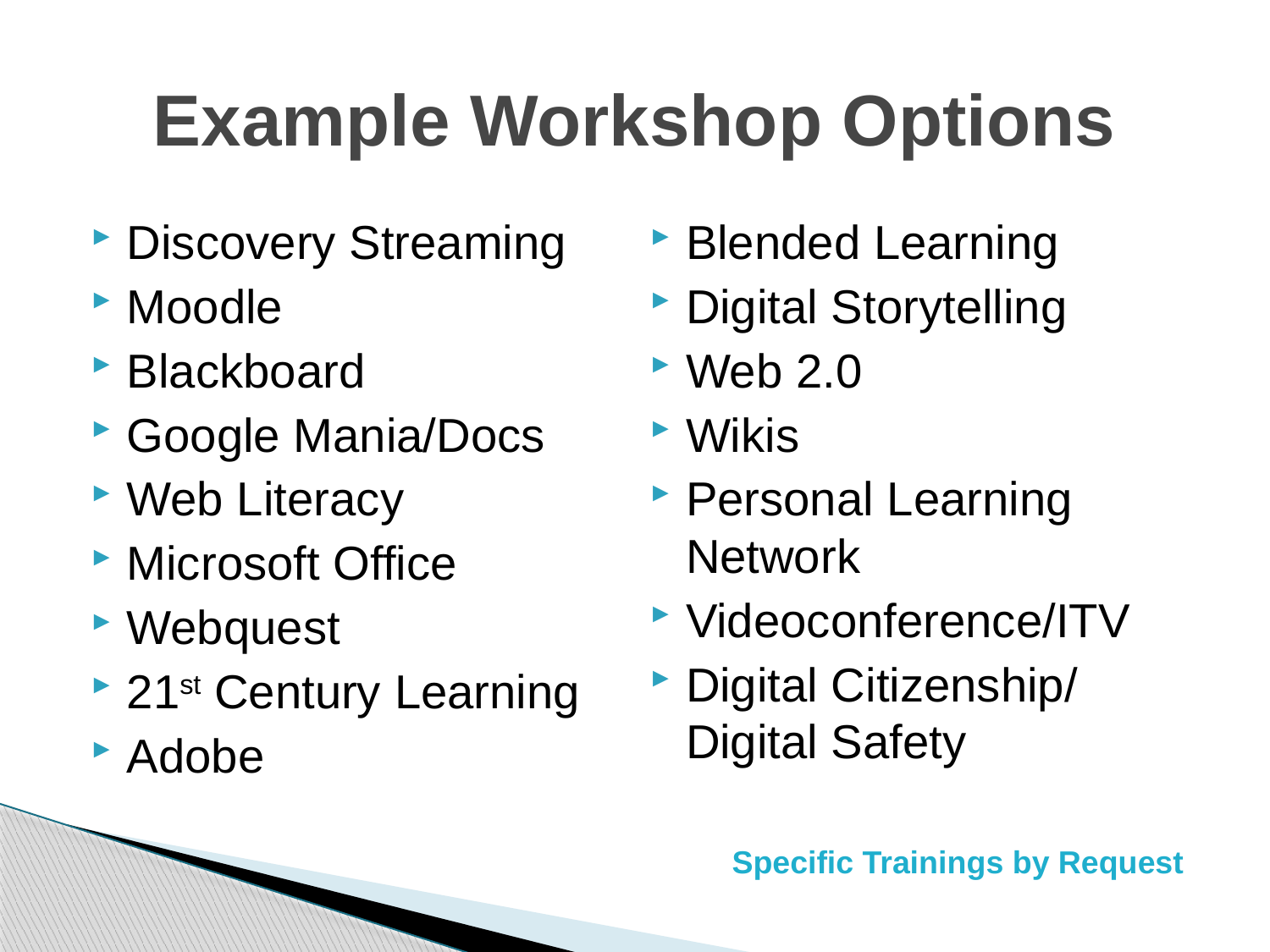

# Example Workshop Options
Discovery Streaming
Moodle
Blackboard
Google Mania/Docs
Web Literacy
Microsoft Office
Webquest
21st Century Learning
Adobe

Blended Learning
Digital Storytelling
Web 2.0
Wikis
Personal Learning Network
Videoconference/ITV
Digital Citizenship/ Digital Safety
Specific Trainings by Request